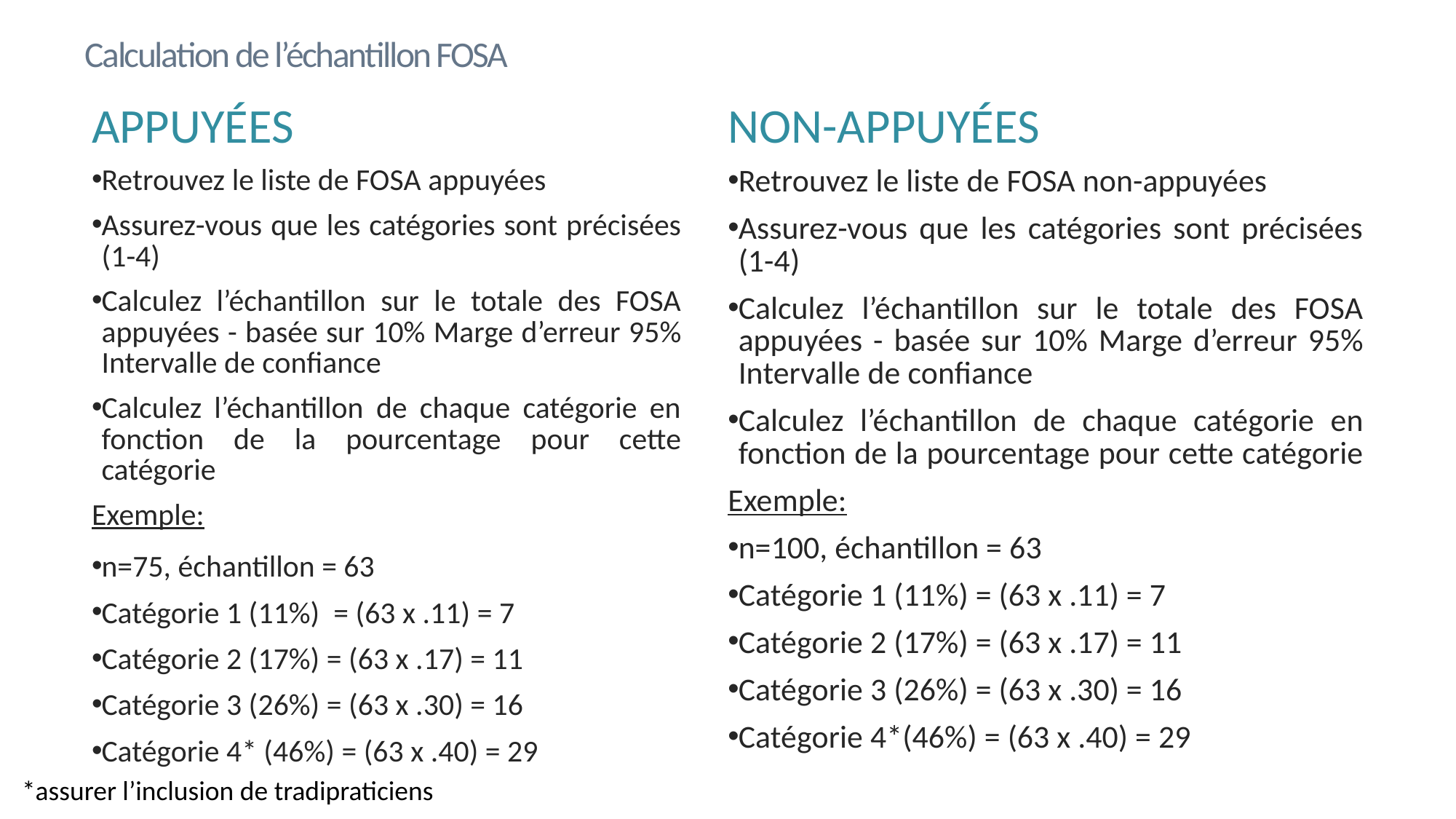

# Calculation de l’échantillon FOSA
Appuyées
Non-Appuyées
Retrouvez le liste de FOSA non-appuyées
Assurez-vous que les catégories sont précisées (1-4)
Calculez l’échantillon sur le totale des FOSA appuyées - basée sur 10% Marge d’erreur 95% Intervalle de confiance
Calculez l’échantillon de chaque catégorie en fonction de la pourcentage pour cette catégorie
Exemple:
n=100, échantillon = 63
Catégorie 1 (11%) = (63 x .11) = 7
Catégorie 2 (17%) = (63 x .17) = 11
Catégorie 3 (26%) = (63 x .30) = 16
Catégorie 4*(46%) = (63 x .40) = 29

Retrouvez le liste de FOSA appuyées
Assurez-vous que les catégories sont précisées (1-4)
Calculez l’échantillon sur le totale des FOSA appuyées - basée sur 10% Marge d’erreur 95% Intervalle de confiance
Calculez l’échantillon de chaque catégorie en fonction de la pourcentage pour cette catégorie
Exemple:
n=75, échantillon = 63
Catégorie 1 (11%)  = (63 x .11) = 7
Catégorie 2 (17%) = (63 x .17) = 11
Catégorie 3 (26%) = (63 x .30) = 16
Catégorie 4* (46%) = (63 x .40) = 29

*assurer l’inclusion de tradipraticiens